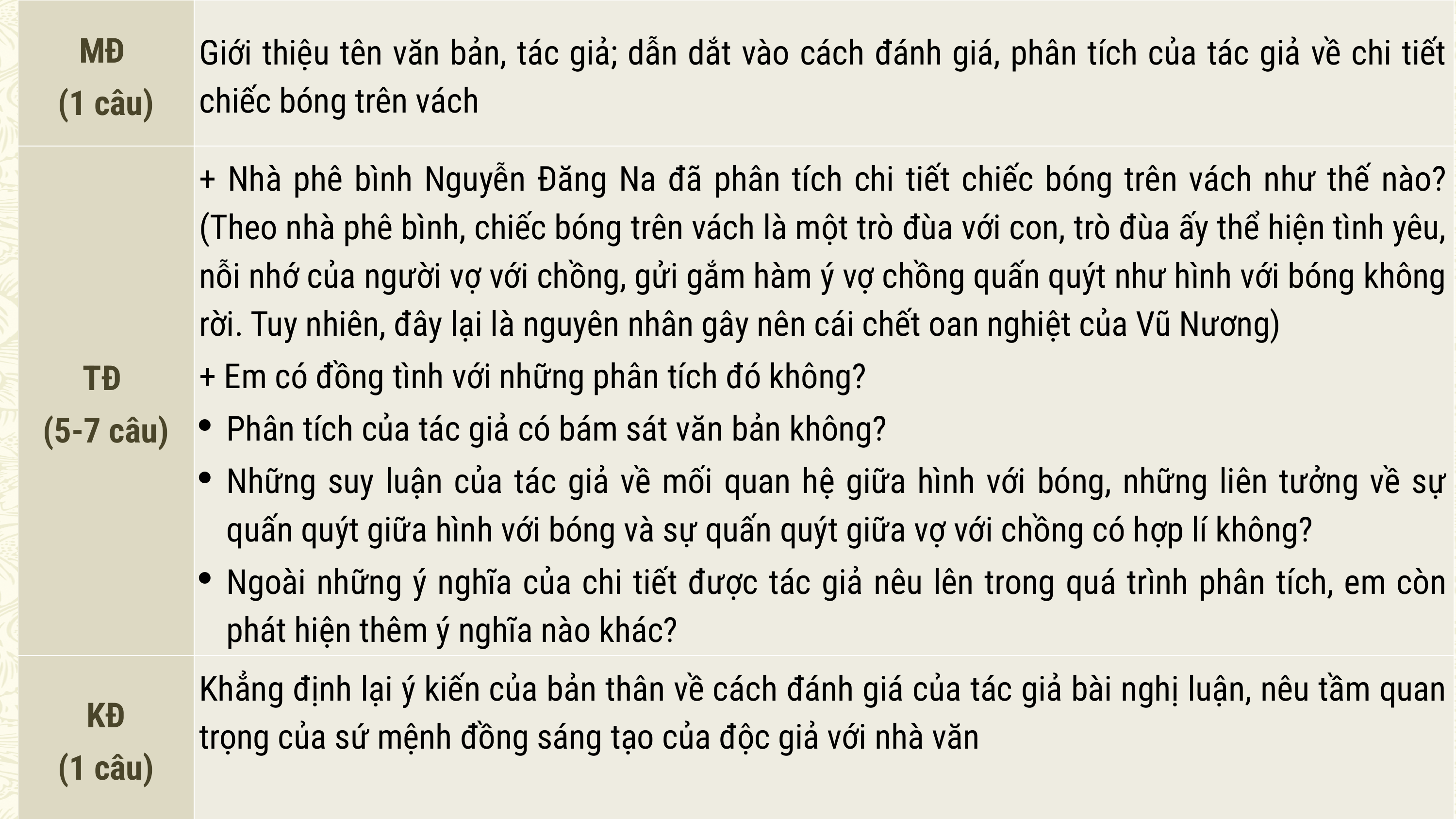

| MĐ (1 câu) | Giới thiệu tên văn bản, tác giả; dẫn dắt vào cách đánh giá, phân tích của tác giả về chi tiết chiếc bóng trên vách |
| --- | --- |
| TĐ (5-7 câu) | + Nhà phê bình Nguyễn Đăng Na đã phân tích chi tiết chiếc bóng trên vách như thế nào? (Theo nhà phê bình, chiếc bóng trên vách là một trò đùa với con, trò đùa ấy thể hiện tình yêu, nỗi nhớ của người vợ với chồng, gửi gắm hàm ý vợ chồng quấn quýt như hình với bóng không rời. Tuy nhiên, đây lại là nguyên nhân gây nên cái chết oan nghiệt của Vũ Nương) + Em có đồng tình với những phân tích đó không? Phân tích của tác giả có bám sát văn bản không? Những suy luận của tác giả về mối quan hệ giữa hình với bóng, những liên tưởng về sự quấn quýt giữa hình với bóng và sự quấn quýt giữa vợ với chồng có hợp lí không? Ngoài những ý nghĩa của chi tiết được tác giả nêu lên trong quá trình phân tích, em còn phát hiện thêm ý nghĩa nào khác? |
| KĐ (1 câu) | Khẳng định lại ý kiến của bản thân về cách đánh giá của tác giả bài nghị luận, nêu tầm quan trọng của sứ mệnh đồng sáng tạo của độc giả với nhà văn |